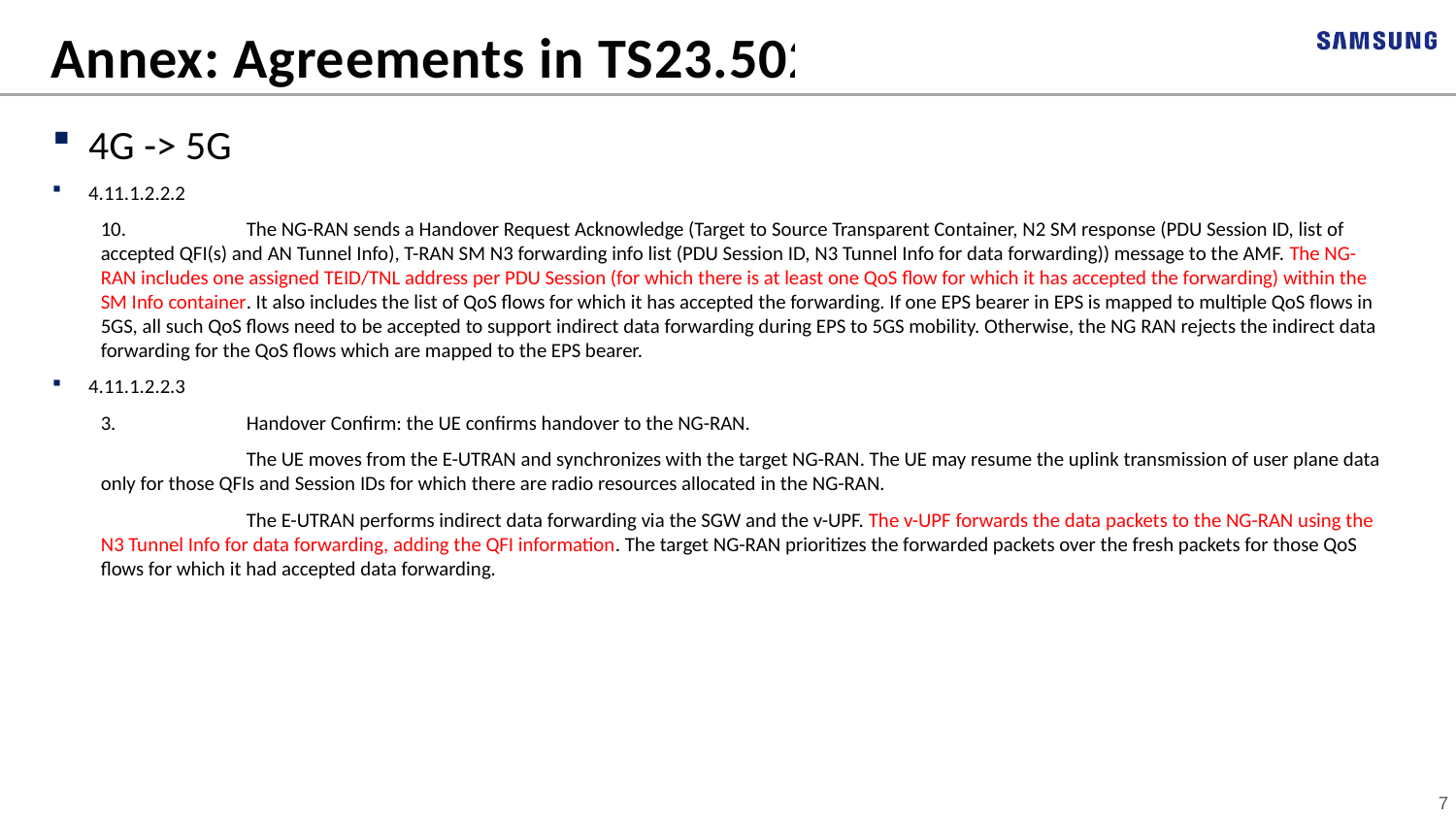

# Annex: Agreements in TS23.502
4G -> 5G
4.11.1.2.2.2
10.	The NG-RAN sends a Handover Request Acknowledge (Target to Source Transparent Container, N2 SM response (PDU Session ID, list of accepted QFI(s) and AN Tunnel Info), T-RAN SM N3 forwarding info list (PDU Session ID, N3 Tunnel Info for data forwarding)) message to the AMF. The NG-RAN includes one assigned TEID/TNL address per PDU Session (for which there is at least one QoS flow for which it has accepted the forwarding) within the SM Info container. It also includes the list of QoS flows for which it has accepted the forwarding. If one EPS bearer in EPS is mapped to multiple QoS flows in 5GS, all such QoS flows need to be accepted to support indirect data forwarding during EPS to 5GS mobility. Otherwise, the NG RAN rejects the indirect data forwarding for the QoS flows which are mapped to the EPS bearer.
4.11.1.2.2.3
3.	Handover Confirm: the UE confirms handover to the NG-RAN.
	The UE moves from the E-UTRAN and synchronizes with the target NG-RAN. The UE may resume the uplink transmission of user plane data only for those QFIs and Session IDs for which there are radio resources allocated in the NG-RAN.
	The E-UTRAN performs indirect data forwarding via the SGW and the v-UPF. The v-UPF forwards the data packets to the NG-RAN using the N3 Tunnel Info for data forwarding, adding the QFI information. The target NG-RAN prioritizes the forwarded packets over the fresh packets for those QoS flows for which it had accepted data forwarding.